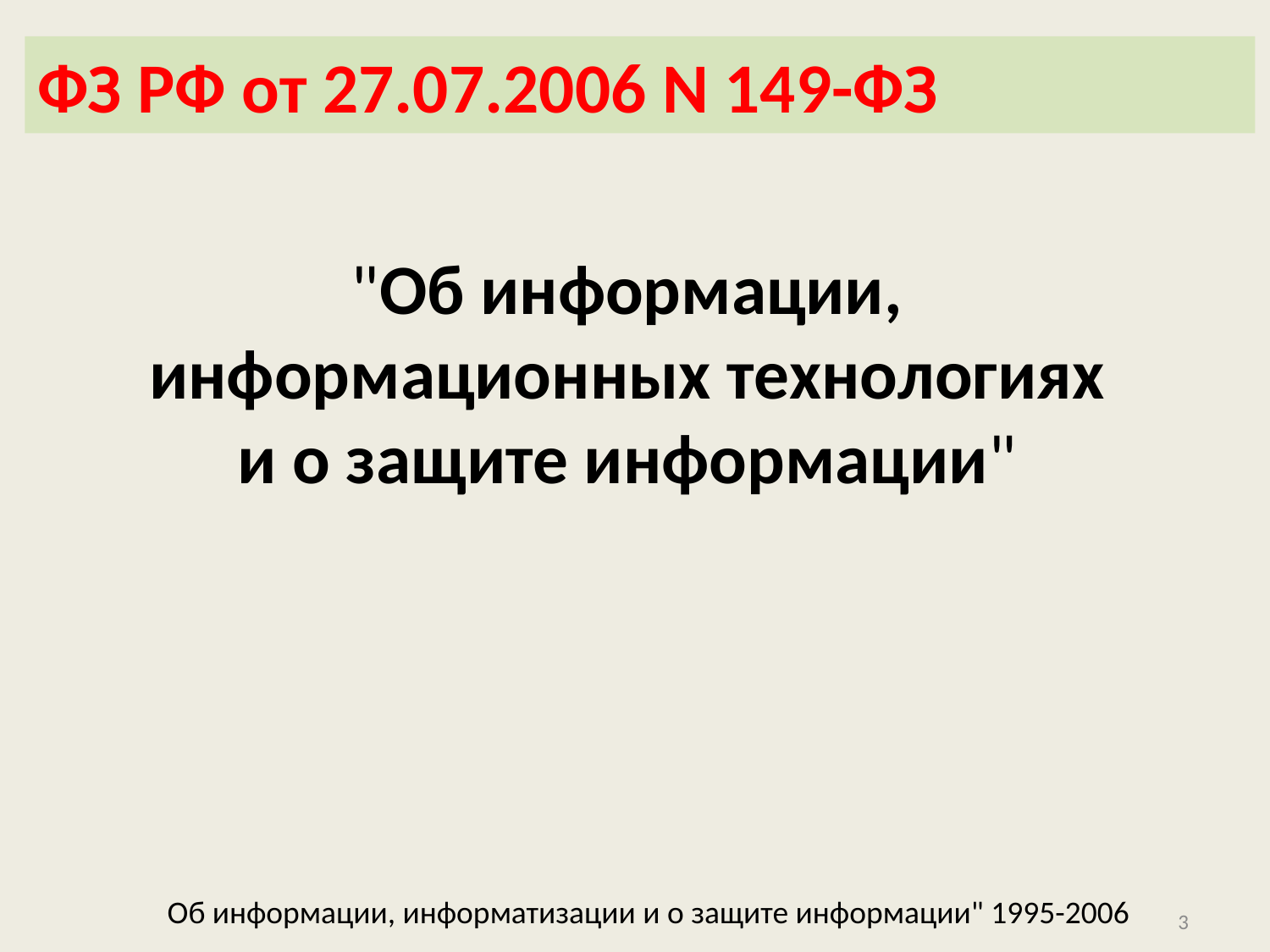

ФЗ РФ от 27.07.2006 N 149-ФЗ
"Об информации,
информационных технологиях
и о защите информации"
Об информации, информатизации и о защите информации" 1995-2006
3